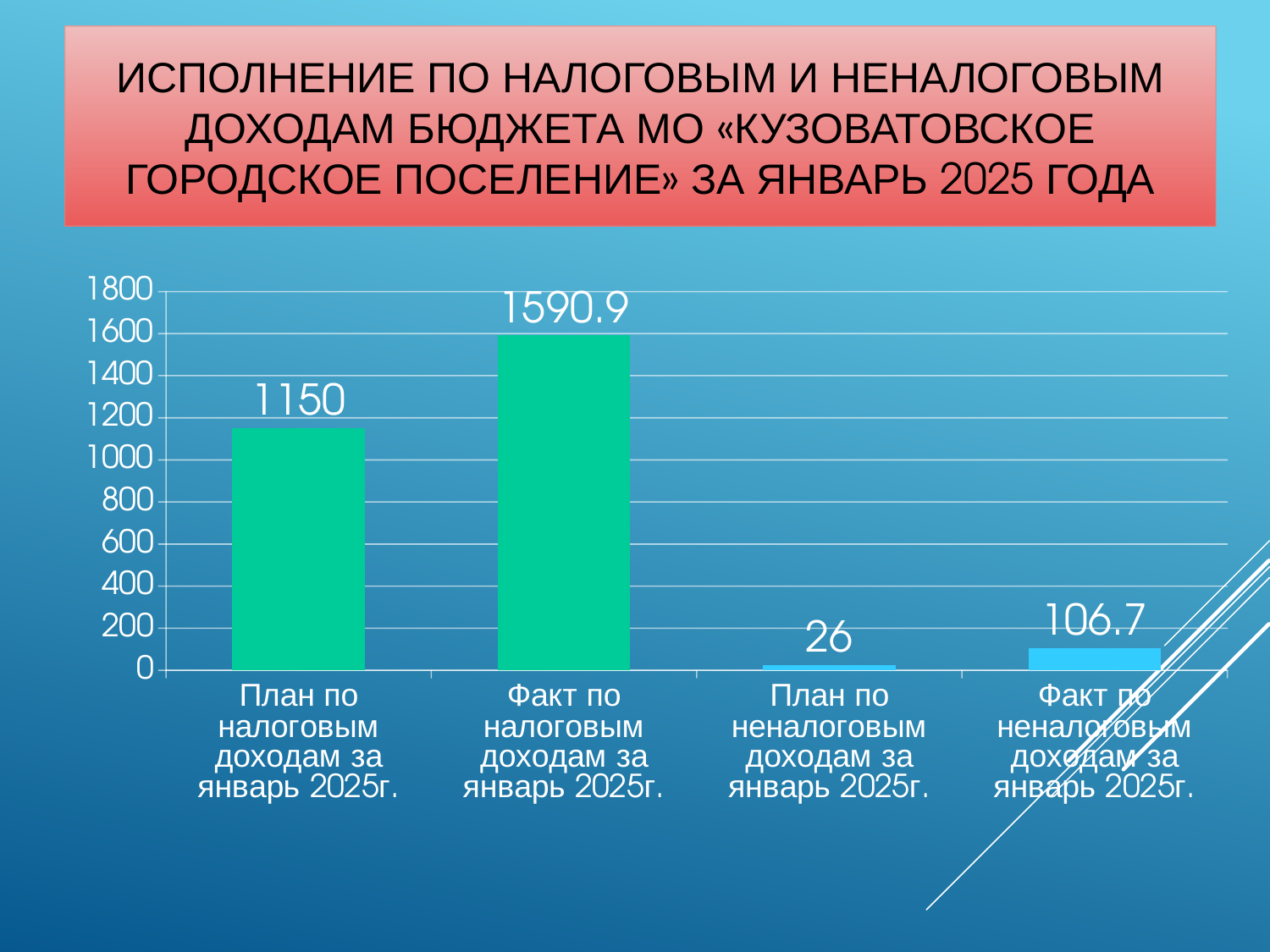

# Исполнение по налоговым и неналоговым доходам бюджета МО «Кузоватовское городское поселение» за январь 2025 года

### Chart

| Category | Столбец1 |
|---|---|
| План по налоговым доходам за январь 2025г. | 1150.0 |
| Факт по налоговым доходам за январь 2025г. | 1590.9 |
| План по неналоговым доходам за январь 2025г. | 26.0 |
| Факт по неналоговым доходам за январь 2025г. | 106.7 |